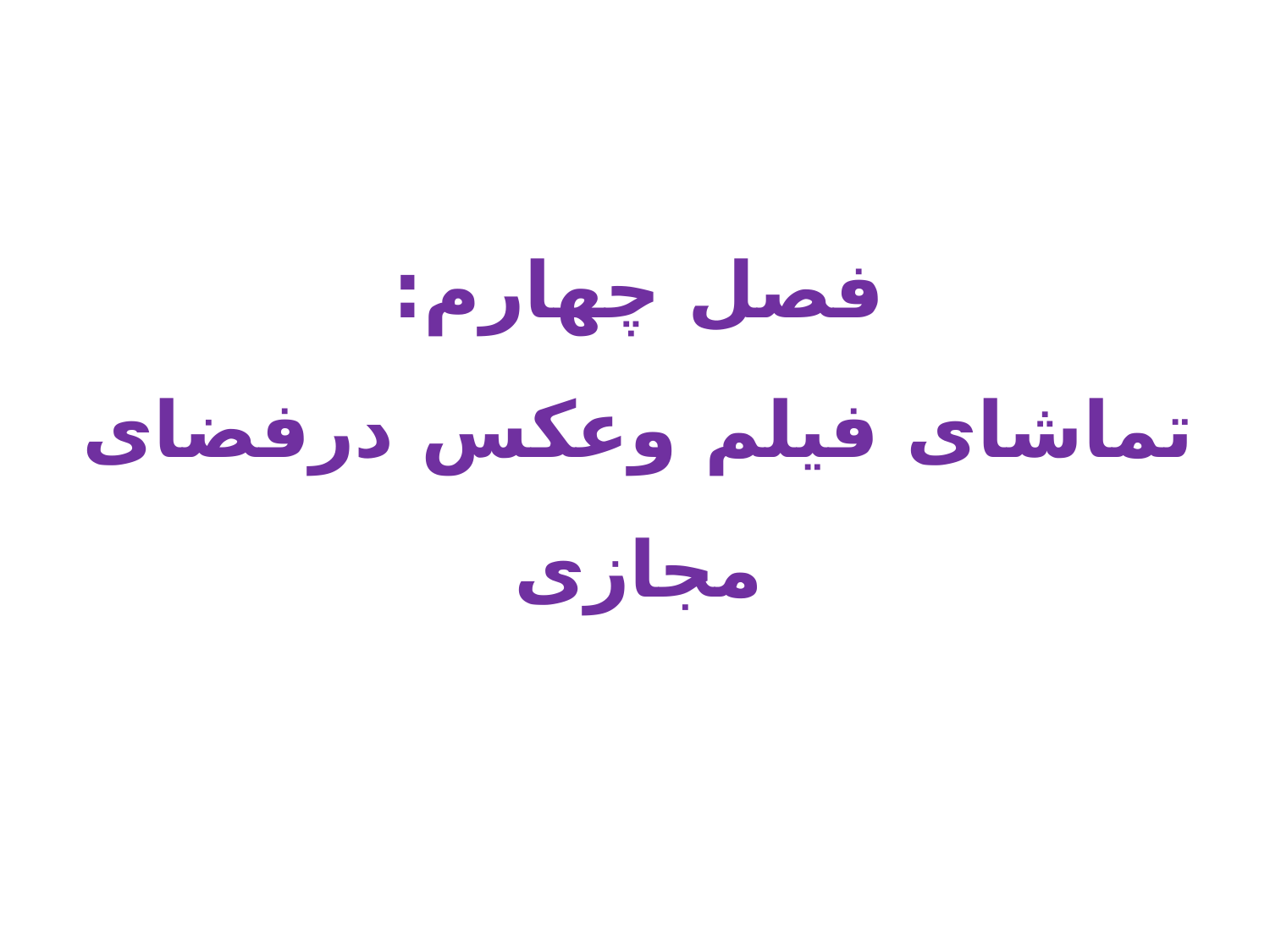

فصل چهارم:
تماشای فیلم وعکس درفضای مجازی